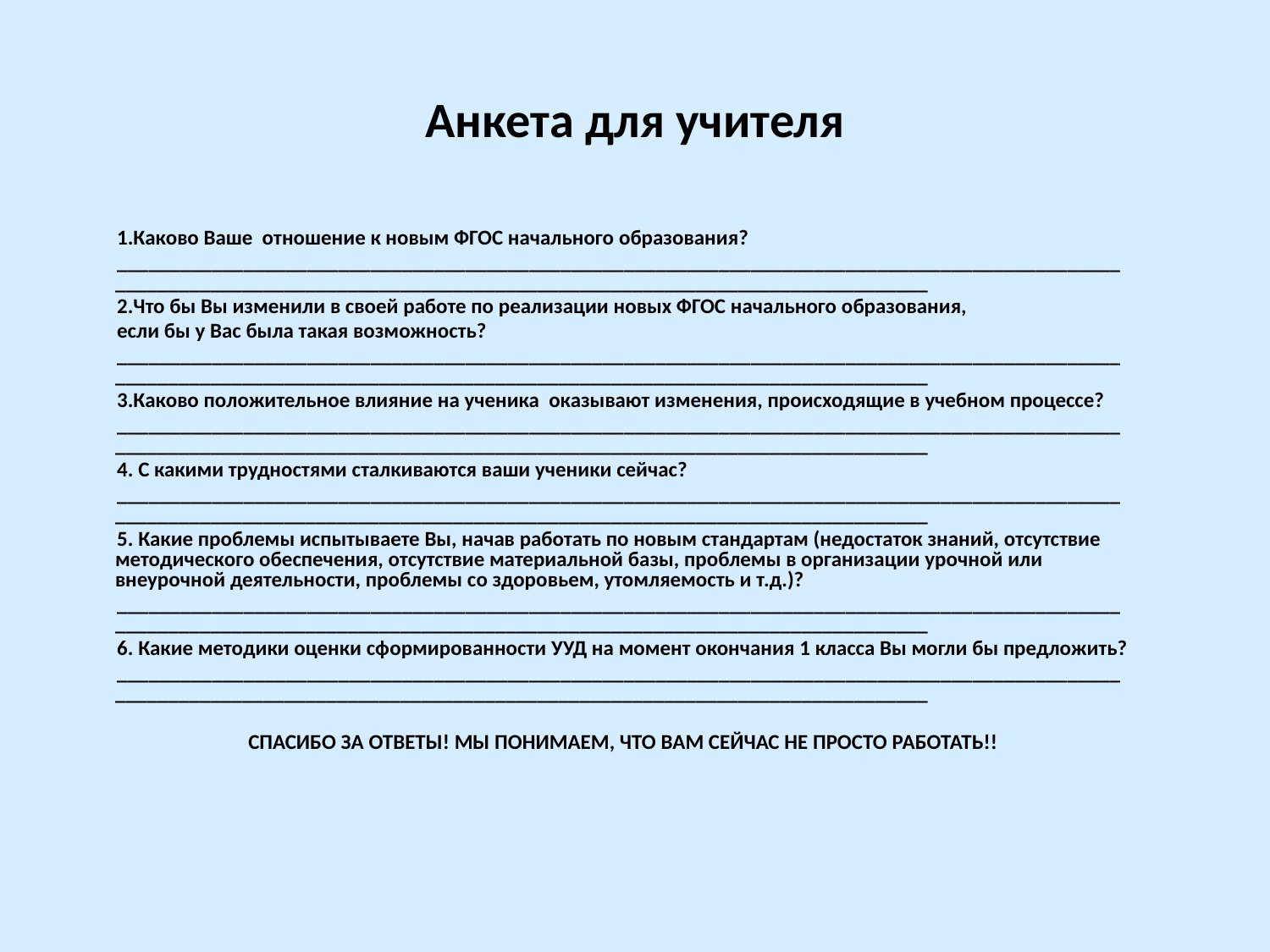

# Анкета для учителя
1.Каково Ваше  отношение к новым ФГОС начального образования?
____________________________________________________________________________________________________________________________________________________________________________
2.Что бы Вы изменили в своей работе по реализации новых ФГОС начального образования,
если бы у Вас была такая возможность?
____________________________________________________________________________________________________________________________________________________________________________
3.Каково положительное влияние на ученика  оказывают изменения, происходящие в учебном процессе?
____________________________________________________________________________________________________________________________________________________________________________
4. С какими трудностями сталкиваются ваши ученики сейчас?
____________________________________________________________________________________________________________________________________________________________________________
5. Какие проблемы испытываете Вы, начав работать по новым стандартам (недостаток знаний, отсутствие методического обеспечения, отсутствие материальной базы, проблемы в организации урочной или внеурочной деятельности, проблемы со здоровьем, утомляемость и т.д.)?
____________________________________________________________________________________________________________________________________________________________________________
6. Какие методики оценки сформированности УУД на момент окончания 1 класса Вы могли бы предложить?
____________________________________________________________________________________________________________________________________________________________________________

СПАСИБО ЗА ОТВЕТЫ! МЫ ПОНИМАЕМ, ЧТО ВАМ СЕЙЧАС НЕ ПРОСТО РАБОТАТЬ!!